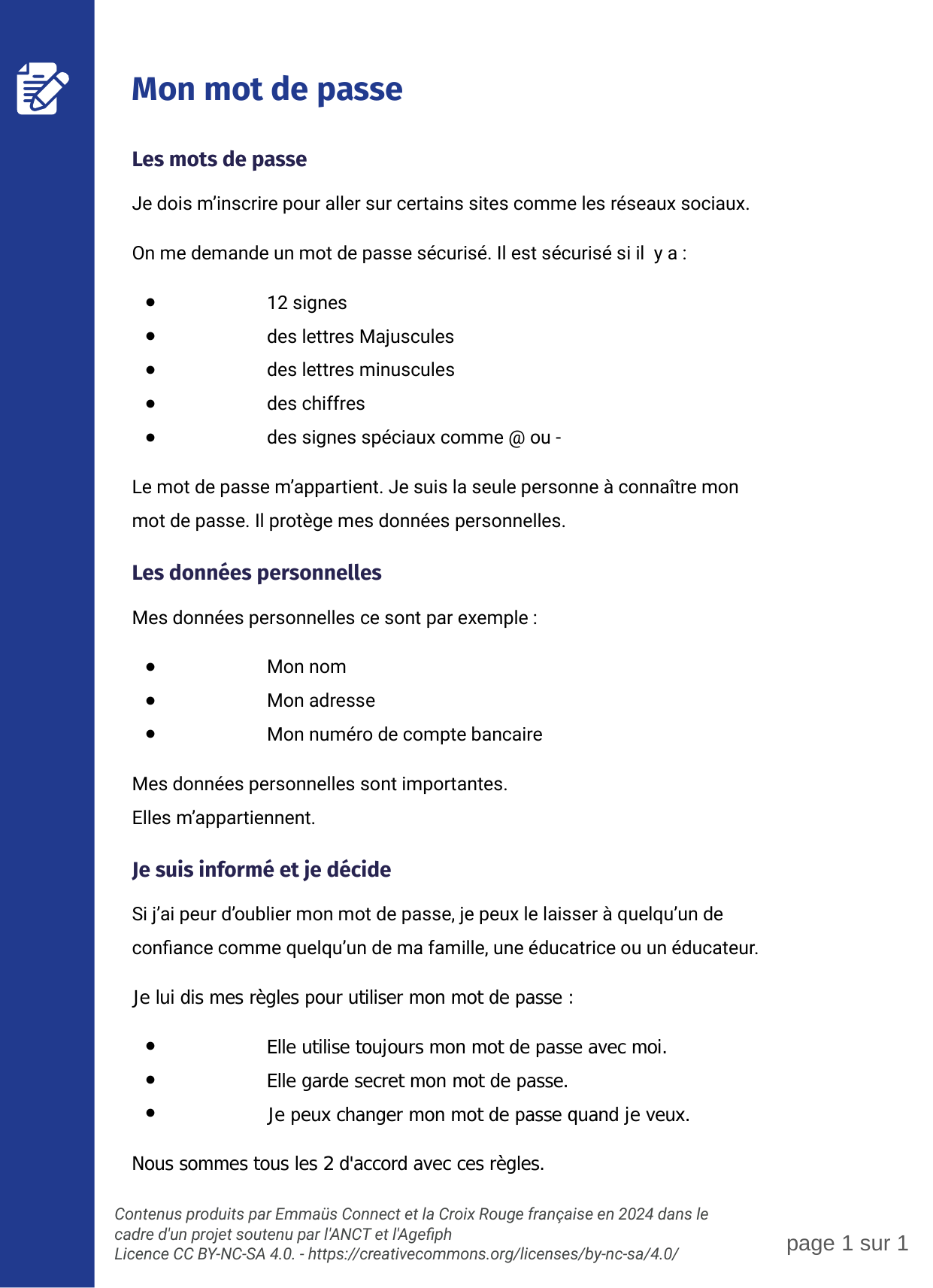

Mon mot de passe

Les mots de passe
Je dois m’inscrire pour aller sur certains sites comme les réseaux sociaux.
On me demande un mot de passe sécurisé. Il est sécurisé si il  y a :
 	12 signes
 	des lettres Majuscules
 	des lettres minuscules
 	des chiffres
 	des signes spéciaux comme @ ou -
Le mot de passe m’appartient. Je suis la seule personne à connaître mon mot de passe. Il protège mes données personnelles.
Les données personnelles
Mes données personnelles ce sont par exemple :
 	Mon nom
 	Mon adresse
 	Mon numéro de compte bancaire
Mes données personnelles sont importantes.
Elles m’appartiennent.
Je suis informé et je décide
Si j’ai peur d’oublier mon mot de passe, je peux le laisser à quelqu’un de confiance comme quelqu’un de ma famille, une éducatrice ou un éducateur.
Je lui dis mes règles pour utiliser mon mot de passe :
 	Elle utilise toujours mon mot de passe avec moi.
 	Elle garde secret mon mot de passe.
 	Je peux changer mon mot de passe quand je veux.
Nous sommes tous les 2 d'accord avec ces règles.
page 1 sur 1